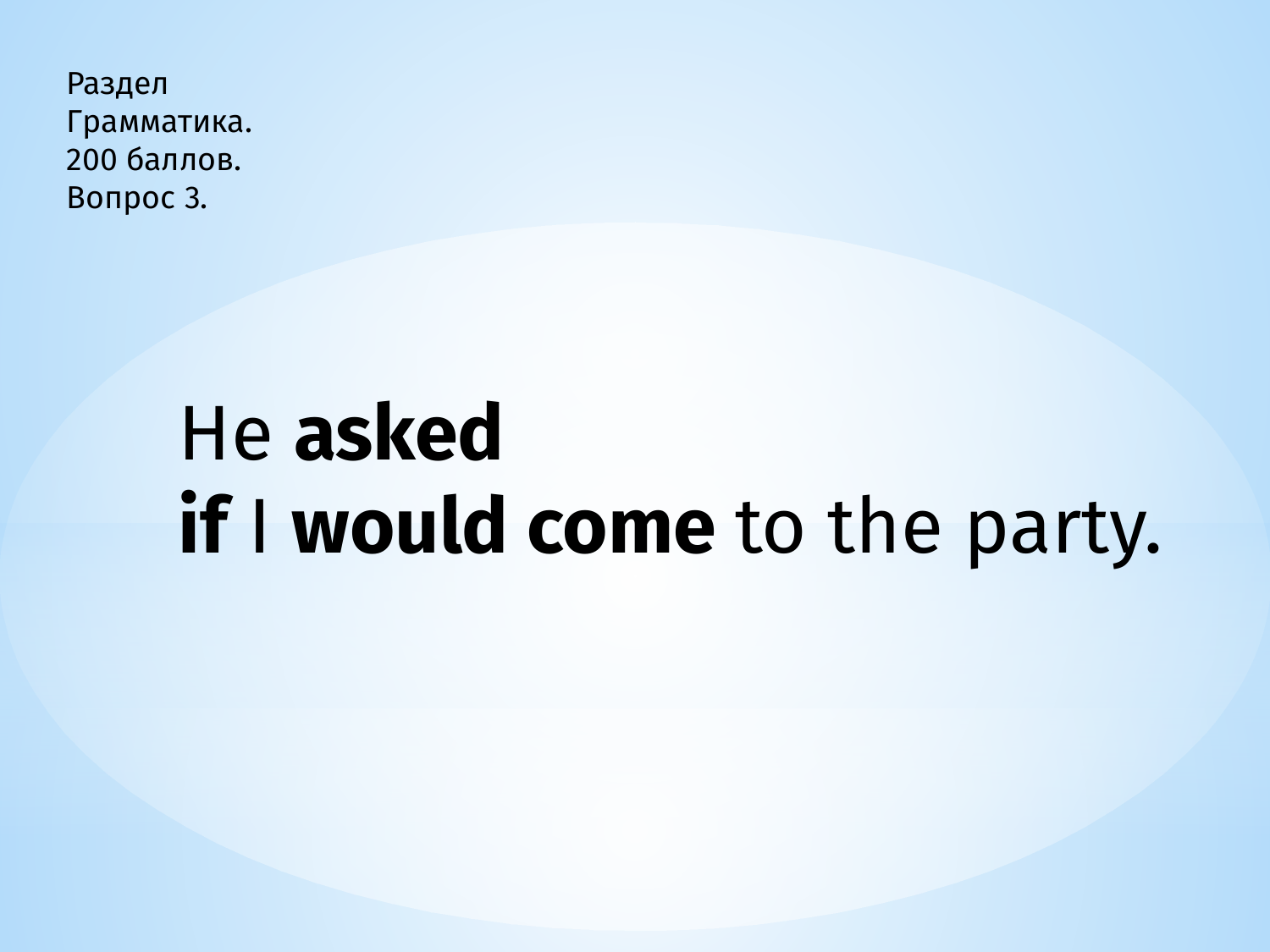

Раздел
Грамматика.
200 баллов.
Вопрос 3.
He asked
if I would come to the party.